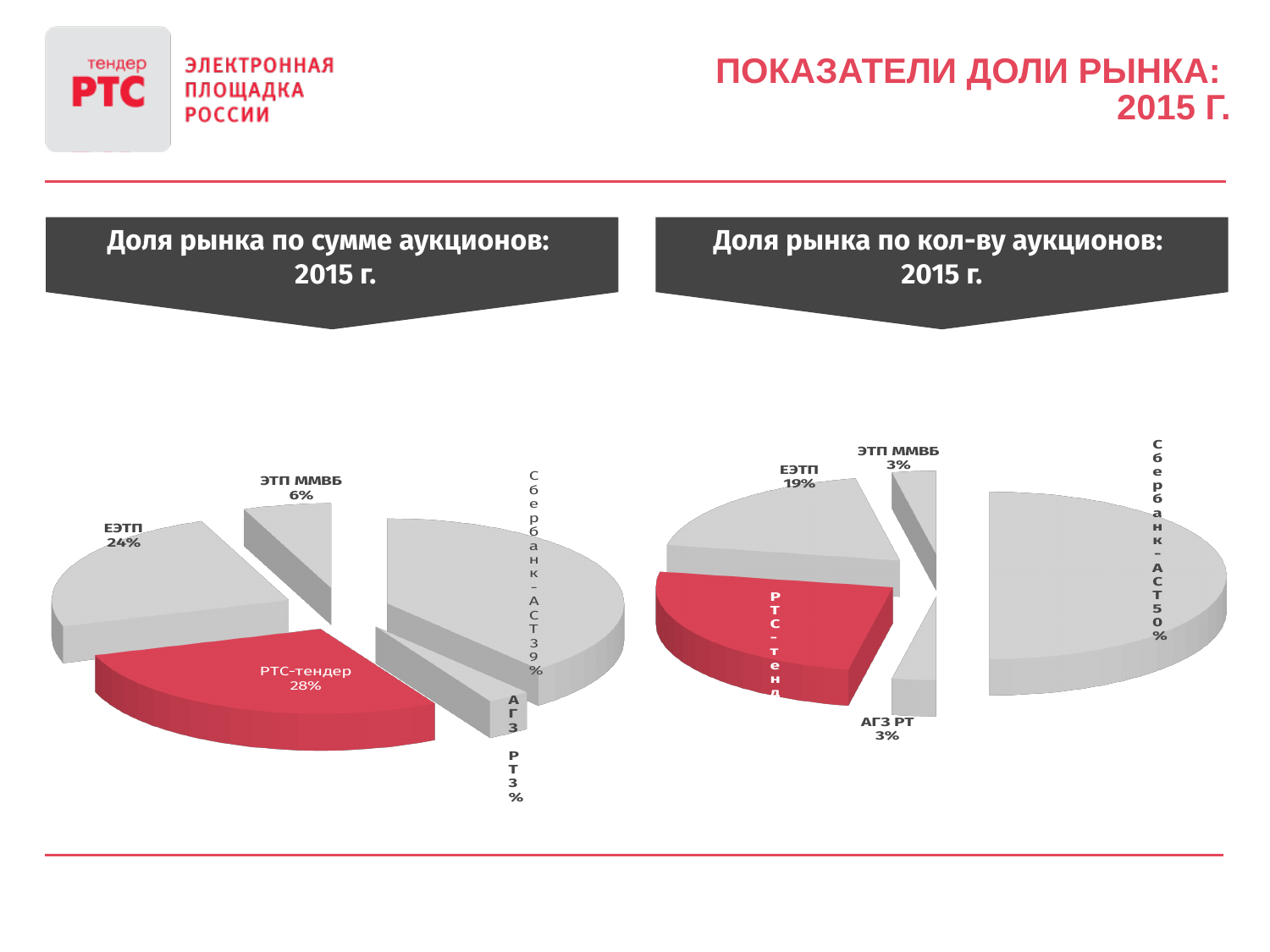

Доля рынка по сумме аукционов:
 2015 г.
Доля рынка по кол-ву аукционов:
2015 г.
ПОКАЗАТЕЛИ ДОЛИ РЫНКА:
 2015 г.

[unsupported chart]

[unsupported chart]